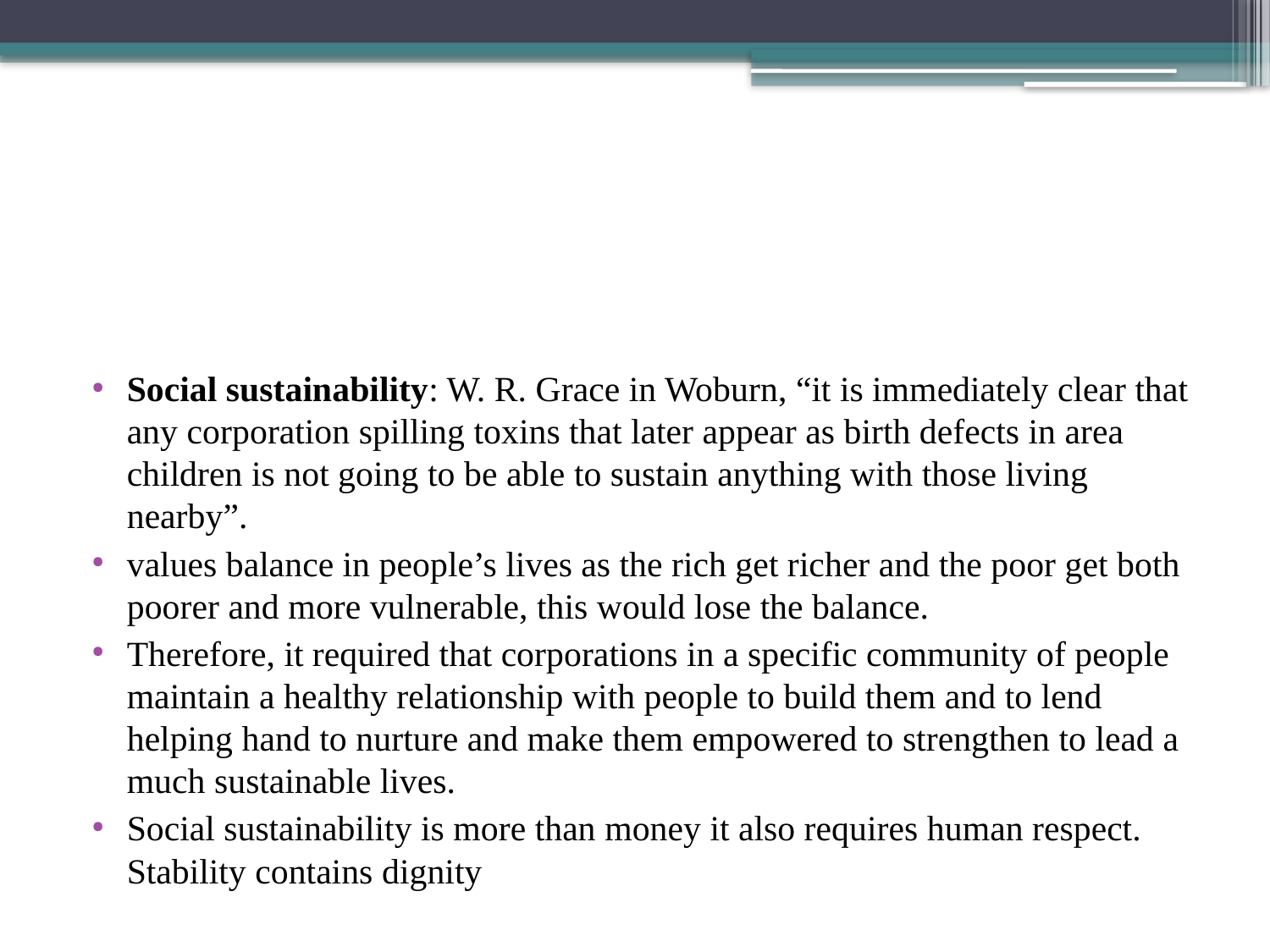

#

Social sustainability: W. R. Grace in Woburn, “it is immediately clear that any corporation spilling toxins that later appear as birth defects in area children is not going to be able to sustain anything with those living nearby”.
values balance in people’s lives as the rich get richer and the poor get both poorer and more vulnerable, this would lose the balance.
Therefore, it required that corporations in a specific community of people maintain a healthy relationship with people to build them and to lend helping hand to nurture and make them empowered to strengthen to lead a much sustainable lives.
Social sustainability is more than money it also requires human respect. Stability contains dignity